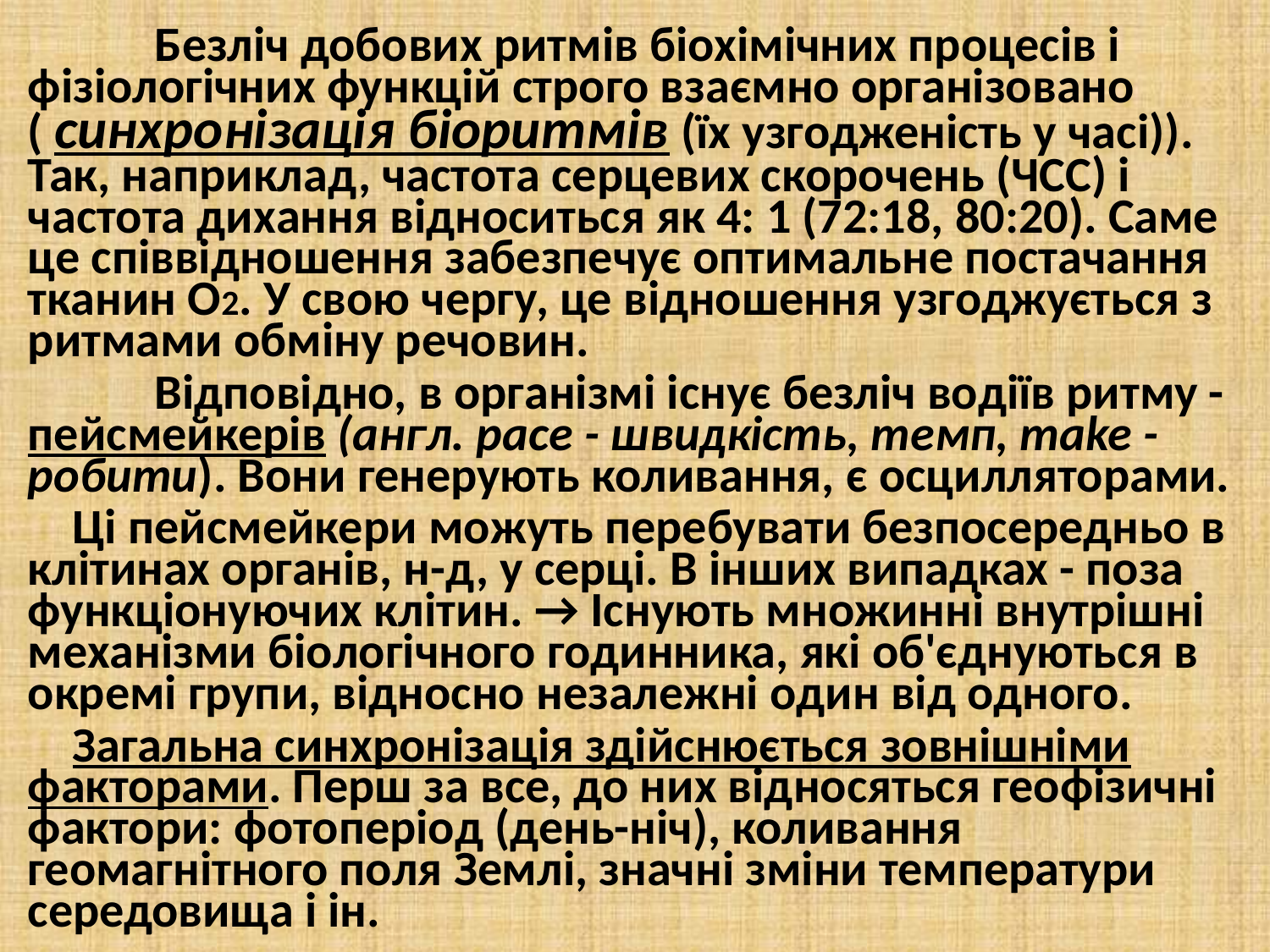

Безліч добових ритмів біохімічних процесів і фізіологічних функцій строго взаємно організовано ( синхронізація біоритмів (їх узгодженість у часі)). Так, наприклад, частота серцевих скорочень (ЧСС) і частота дихання відноситься як 4: 1 (72:18, 80:20). Саме це співвідношення забезпечує оптимальне постачання тканин О2. У свою чергу, це відношення узгоджується з ритмами обміну речовин.
	Відповідно, в організмі існує безліч водіїв ритму - пейсмейкерів (англ. расе - швидкість, темп, make - робити). Вони генерують коливання, є осцилляторами.
    Ці пейсмейкери можуть перебувати безпосередньо в клітинах органів, н-д, у серці. В інших випадках - поза функціонуючих клітин. → Існують множинні внутрішні механізми біологічного годинника, які об'єднуються в окремі групи, відносно незалежні один від одного.
    Загальна синхронізація здійснюється зовнішніми факторами. Перш за все, до них відносяться геофізичні фактори: фотоперіод (день-ніч), коливання геомагнітного поля Землі, значні зміни температури середовища і ін.
#